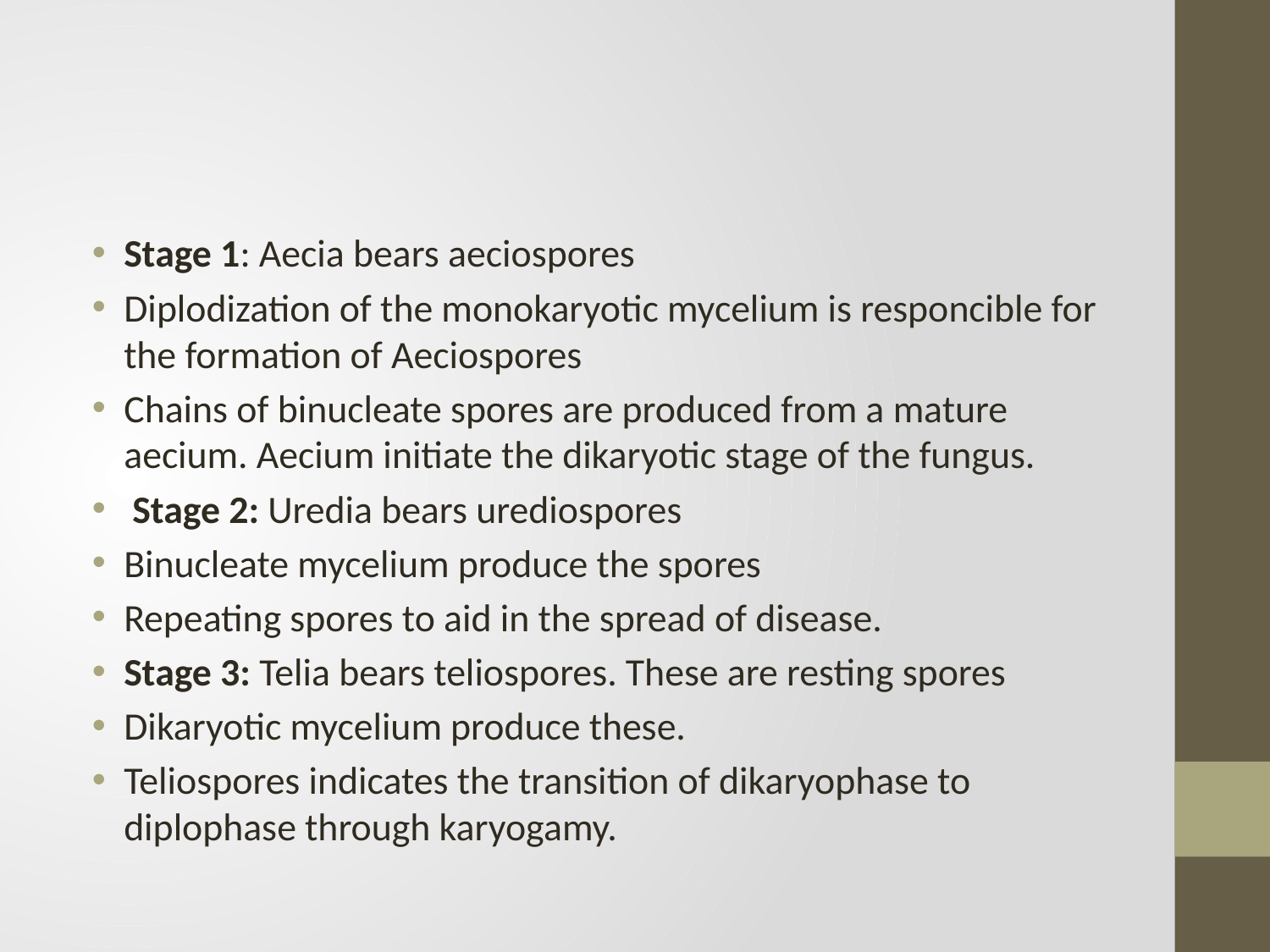

#
Stage 1: Aecia bears aeciospores
Diplodization of the monokaryotic mycelium is responcible for the formation of Aeciospores
Chains of binucleate spores are produced from a mature aecium. Aecium initiate the dikaryotic stage of the fungus.
 Stage 2: Uredia bears urediospores
Binucleate mycelium produce the spores
Repeating spores to aid in the spread of disease.
Stage 3: Telia bears teliospores. These are resting spores
Dikaryotic mycelium produce these.
Teliospores indicates the transition of dikaryophase to diplophase through karyogamy.